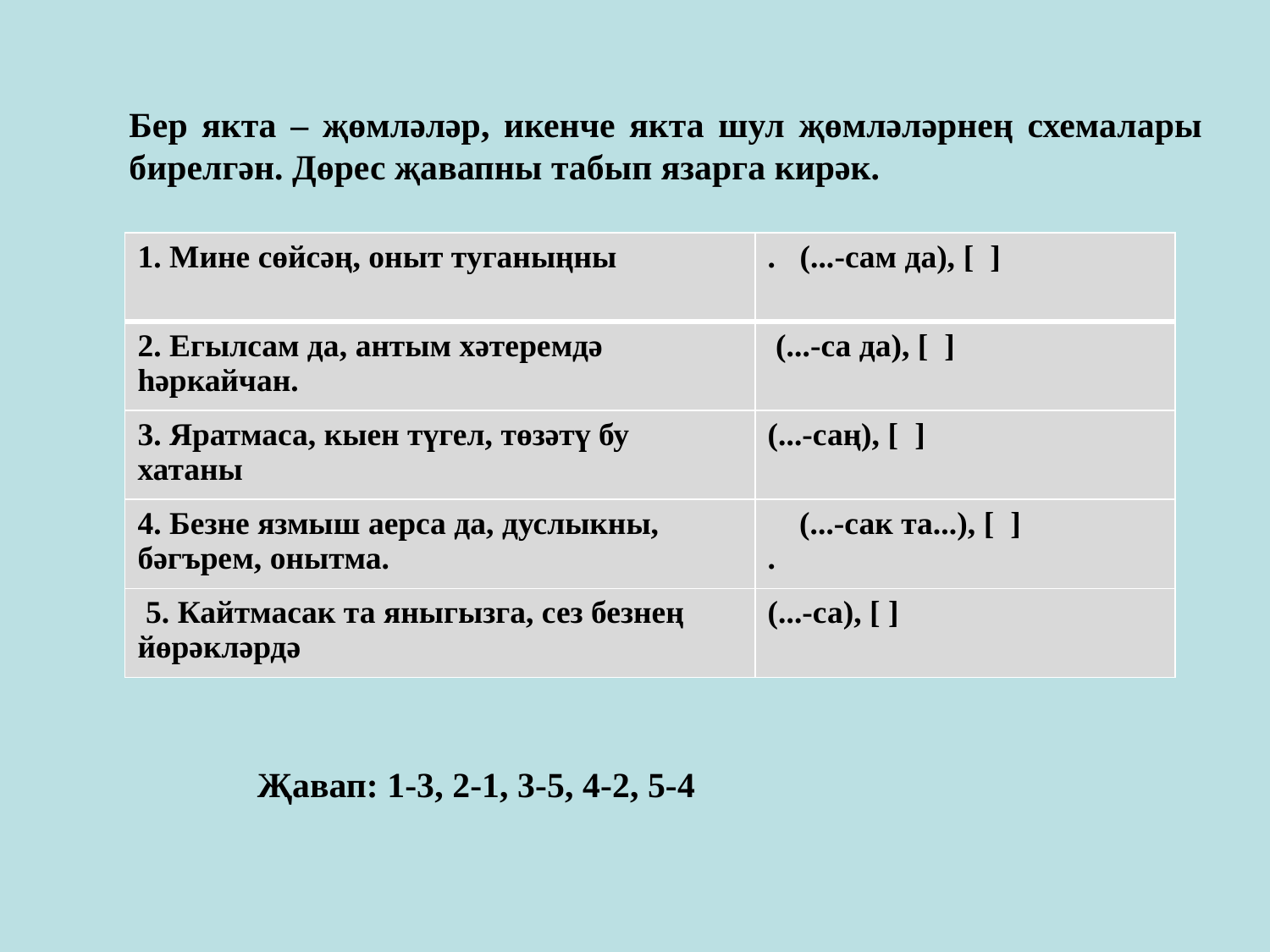

Бер якта – җөмләләр, икенче якта шул җөмләләрнең схемалары бирелгән. Дөрес җавапны табып язарга кирәк.

| 1. Мине сөйсәң, оныт туганыңны | . (...-сам да), [ ] |
| --- | --- |
| 2. Егылсам да, антым хәтеремдә hәркайчан. | (...-са да), [ ] |
| 3. Яратмаса, кыен түгел, төзәтү бу хатаны | (...-саң), [ ] |
| 4. Безне язмыш аерса да, дуслыкны, бәгърем, онытма. | (...-сак та...), [ ] . |
| 5. Кайтмасак та яныгызга, сез безнең йөрәкләрдә | (...-са), [ ] |
Җавап: 1-3, 2-1, 3-5, 4-2, 5-4